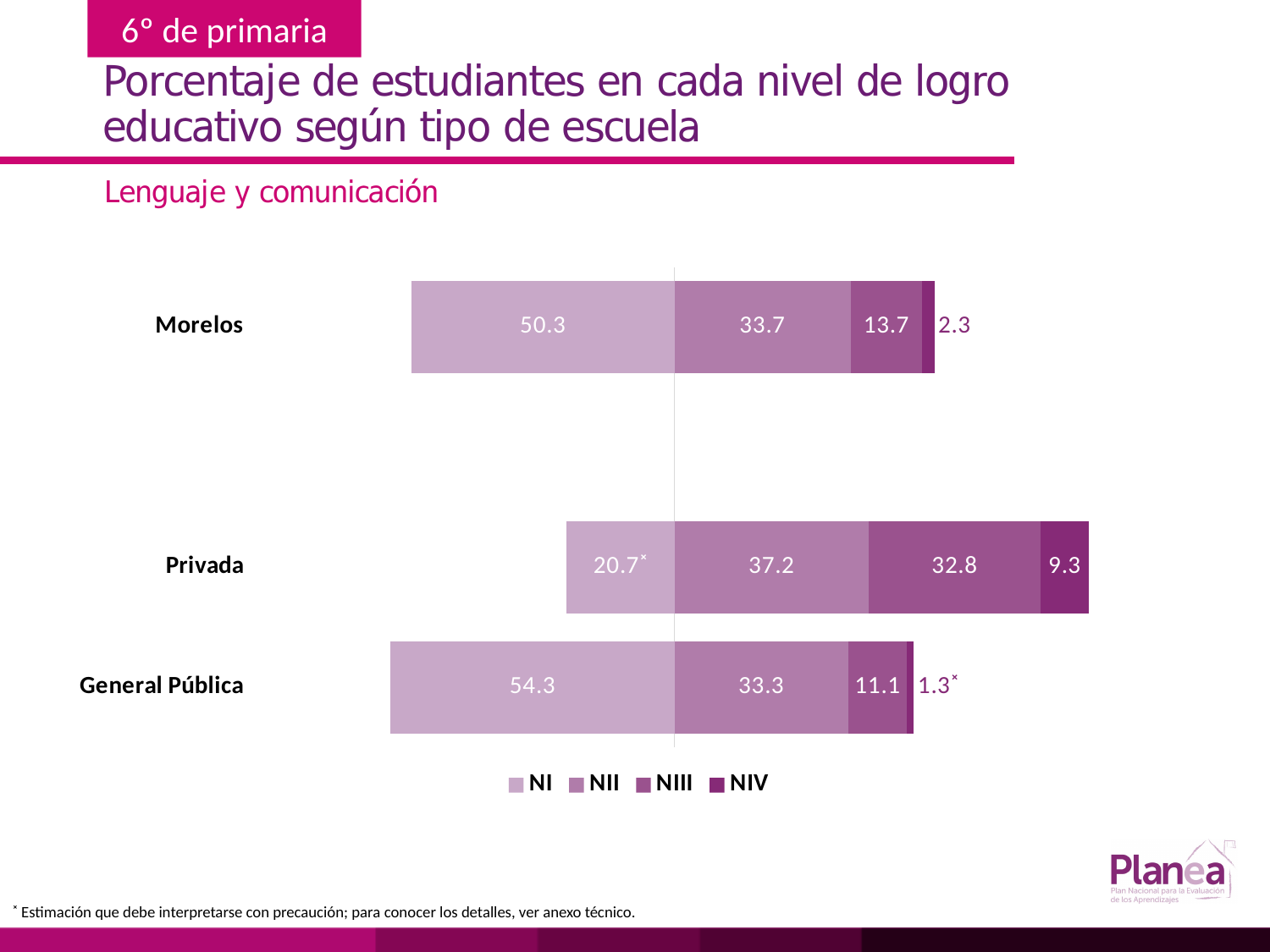

# Porcentaje de estudiantes en cada nivel de logro educativo según tipo de escuela

Lenguaje y comunicación

### Chart

| Category |  |  |  |  |
|---|---|---|---|---|
| General Pública | -54.3 | 33.3 | 11.1 | 1.3 |
| Privada | -20.7 | 37.2 | 32.8 | 9.3 |
|  | None | None | None | None |
| Morelos | -50.3 | 33.7 | 13.7 | 2.3 |
˟ Estimación que debe interpretarse con precaución; para conocer los detalles, ver anexo técnico.